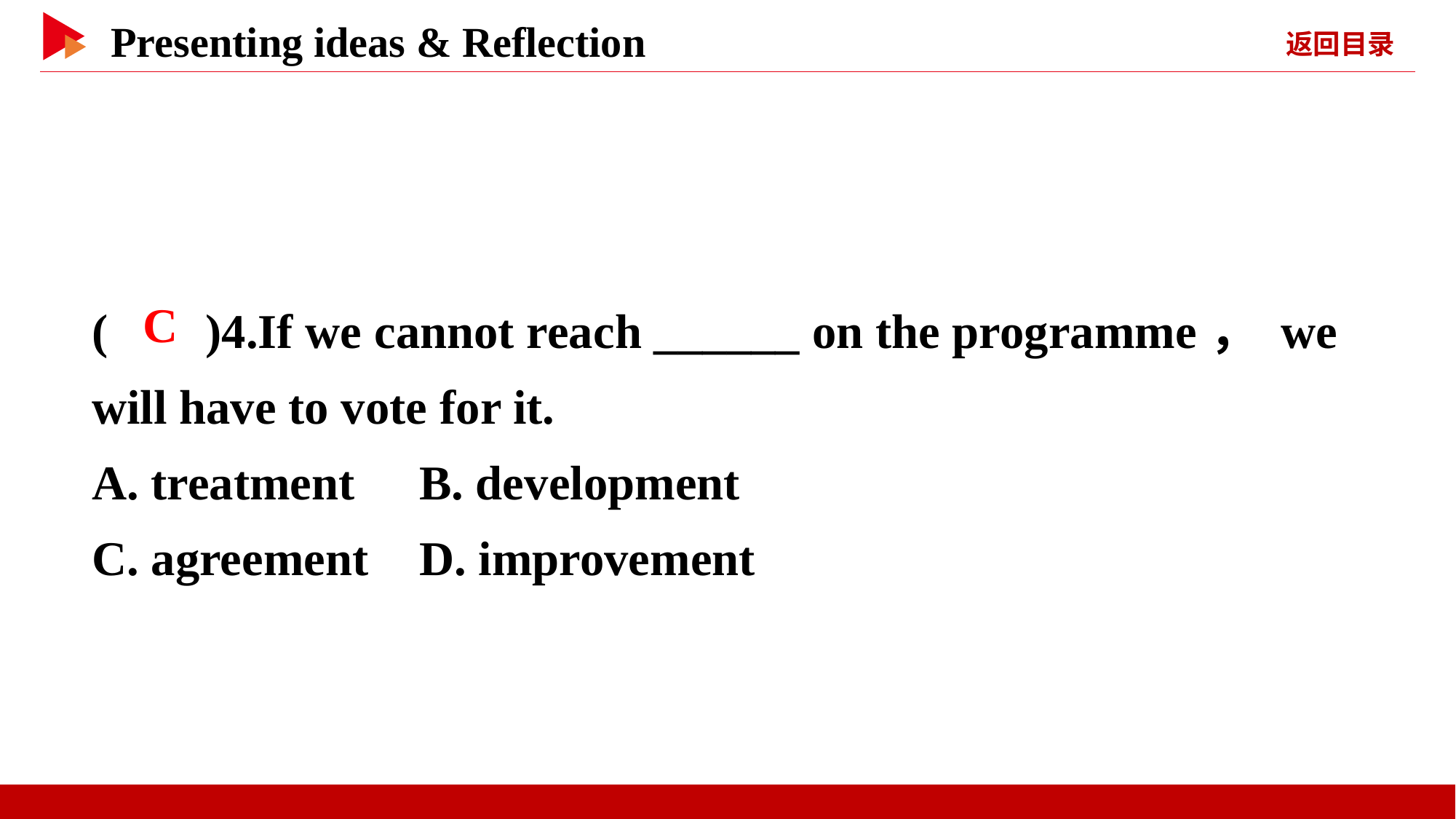

(        )4.If we cannot reach ______ on the programme， we will have to vote for it.
A. treatment	B. development
C. agreement	D. improvement
   C